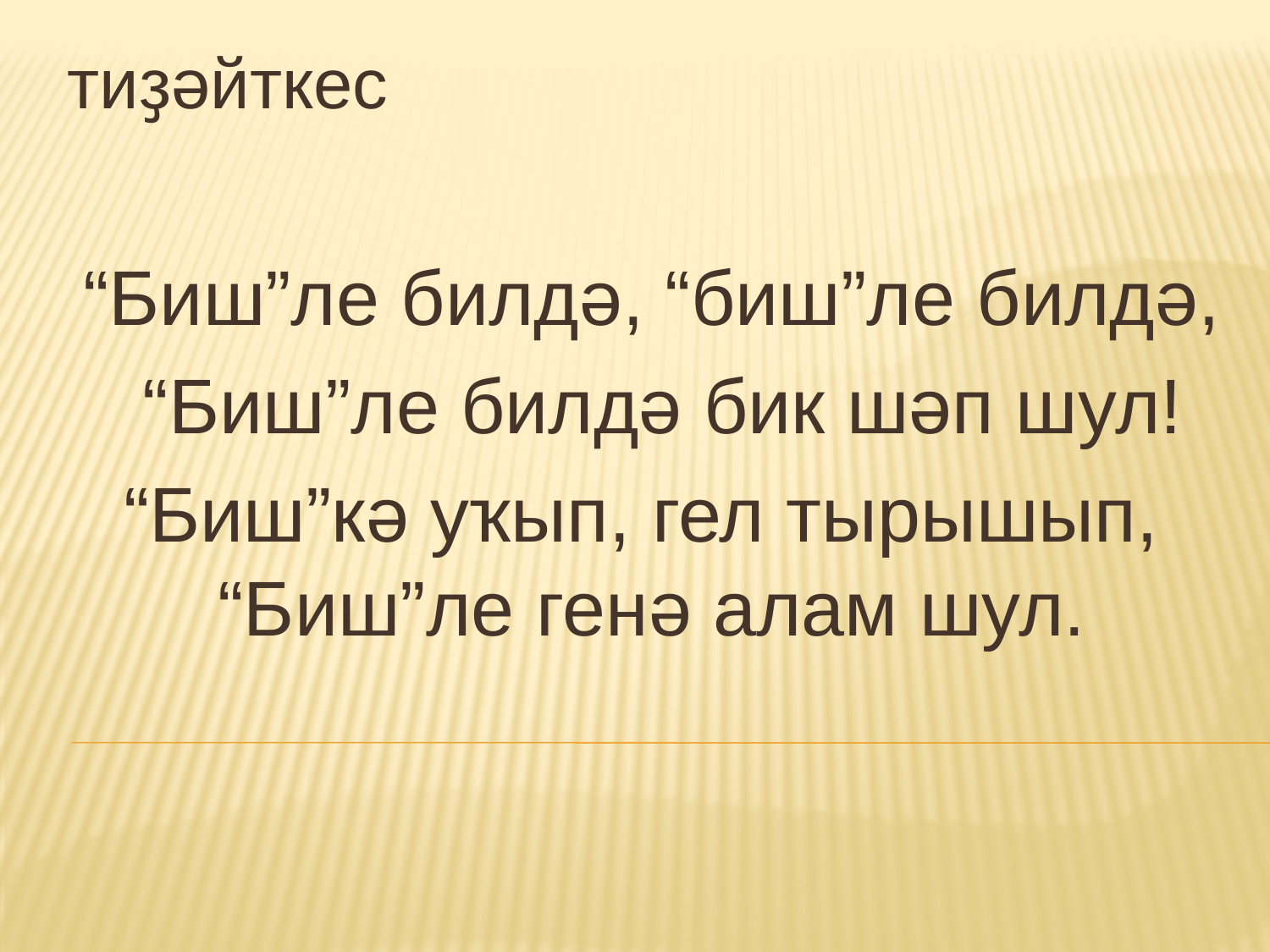

тиҙәйткес

“Биш”ле билдә, “биш”ле билдә,
 “Биш”ле билдә бик шәп шул!
 “Биш”кә уҡып, гел тырышып,   “Биш”ле генә алам шул.

#